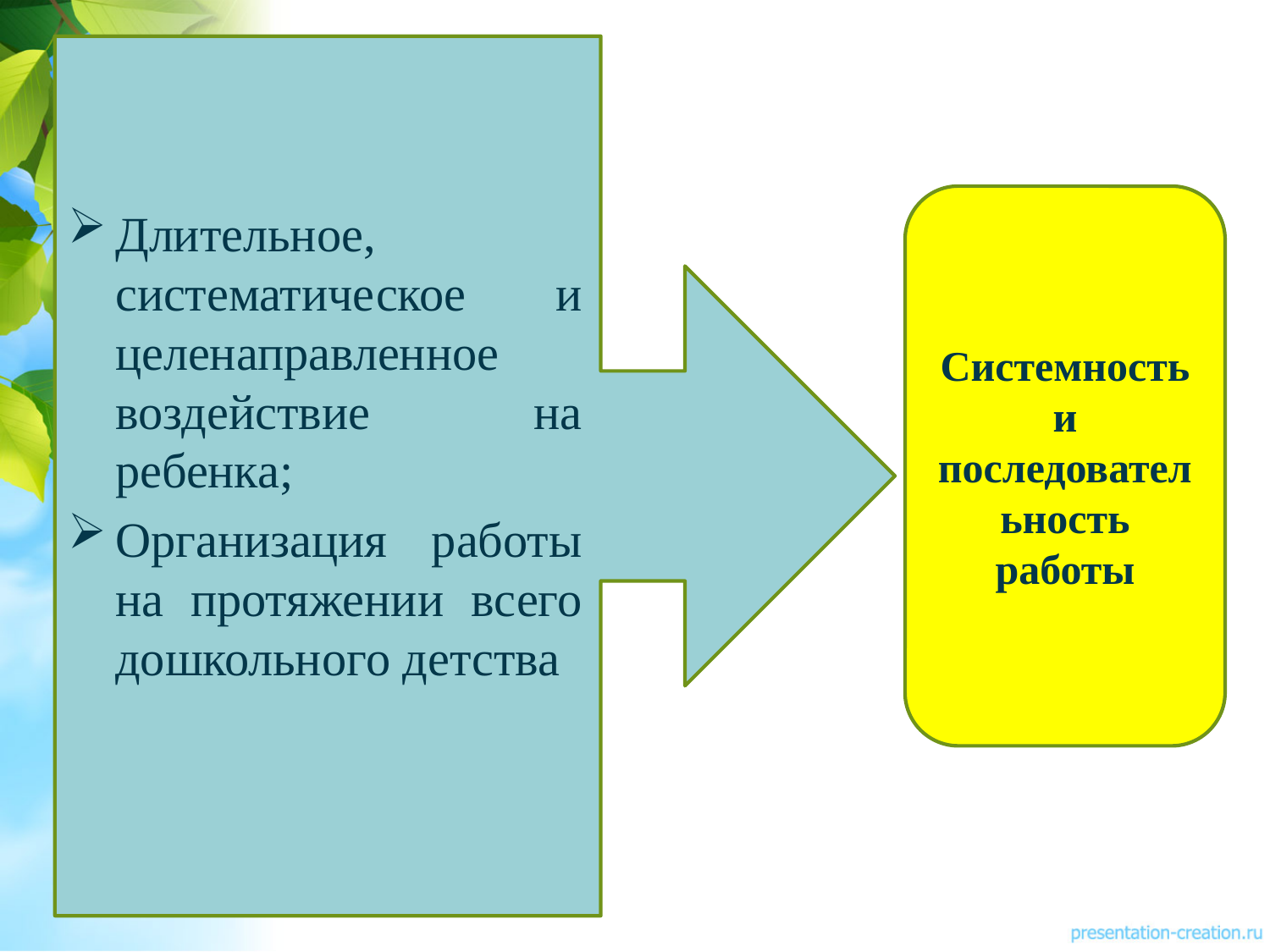

Системность и последовательность работы
Длительное, систематическое и целенаправленное воздействие на ребенка;
Организация работы на протяжении всего дошкольного детства